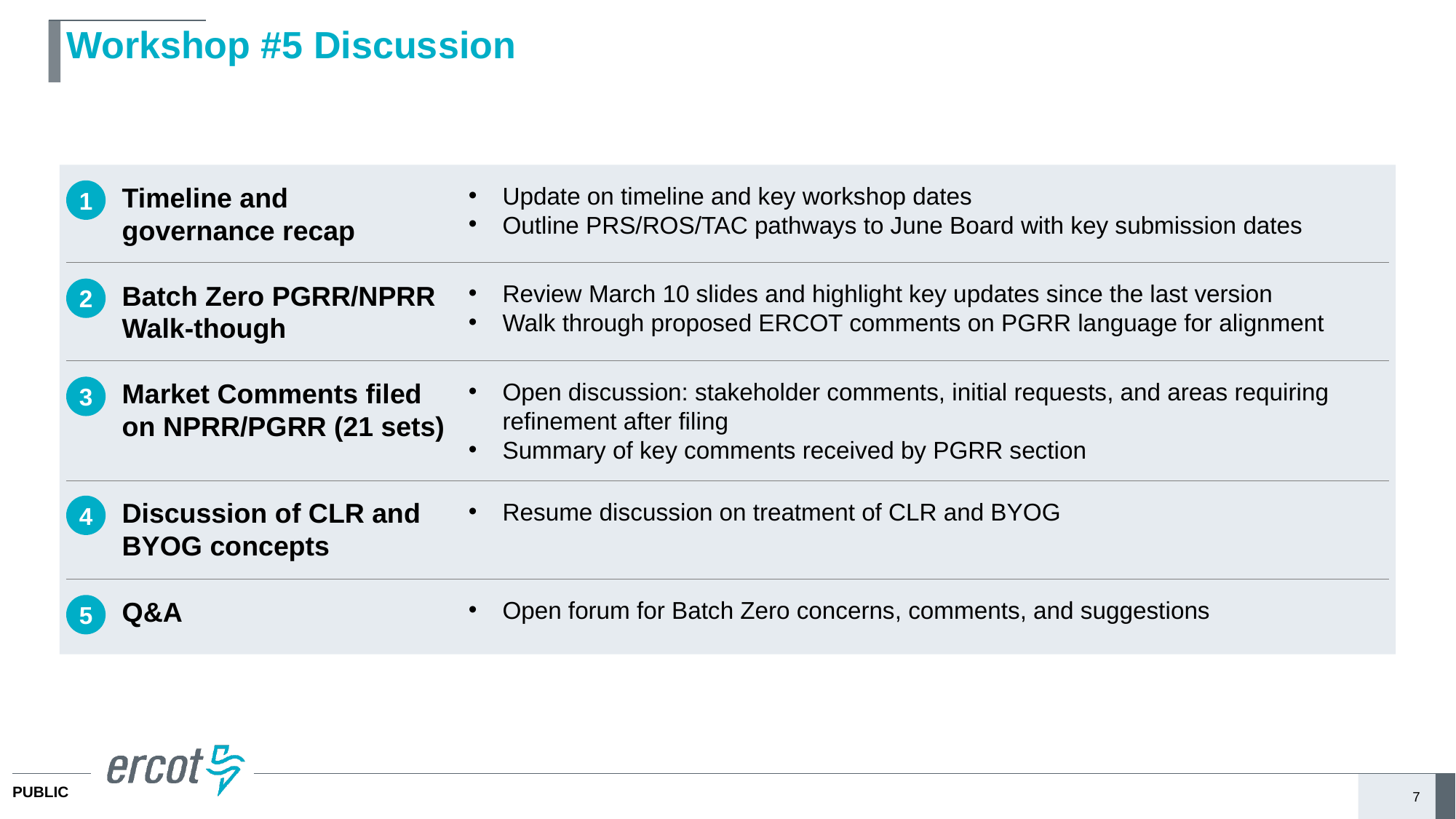

# Workshop #5 Discussion

Update on timeline and key workshop dates
Outline PRS/ROS/TAC pathways to June Board with key submission dates
1
Timeline and governance recap
Review March 10 slides and highlight key updates since the last version
Walk through proposed ERCOT comments on PGRR language for alignment
2
Batch Zero PGRR/NPRR Walk-though
Open discussion: stakeholder comments, initial requests, and areas requiring refinement after filing
Summary of key comments received by PGRR section
3
Market Comments filed on NPRR/PGRR (21 sets)
4
Discussion of CLR and BYOG concepts
Resume discussion on treatment of CLR and BYOG
Open forum for Batch Zero concerns, comments, and suggestions
5
Q&A